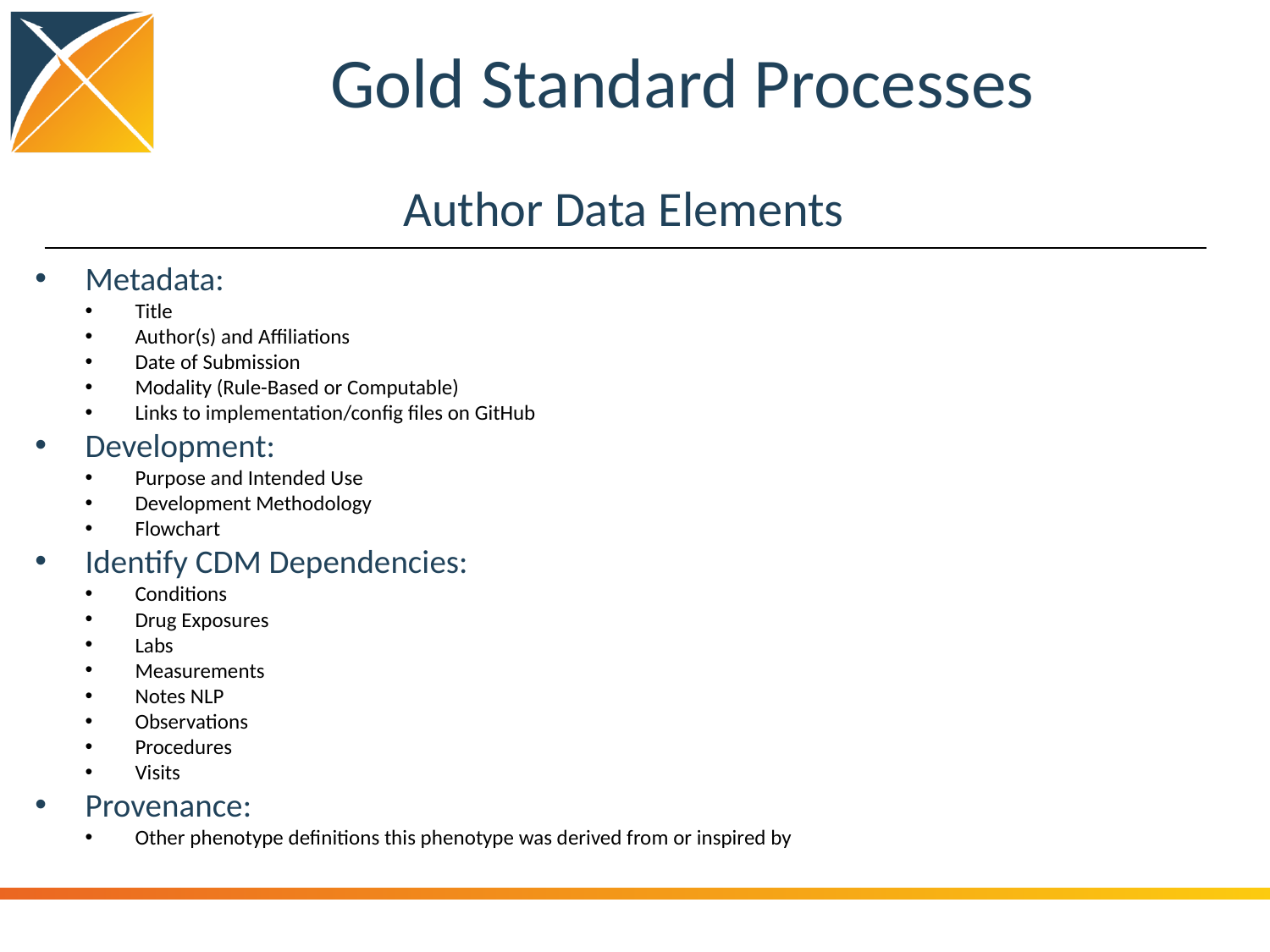

# Gold Standard Processes
Author Data Elements
Metadata:
Title
Author(s) and Affiliations
Date of Submission
Modality (Rule-Based or Computable)
Links to implementation/config files on GitHub
Development:
Purpose and Intended Use
Development Methodology
Flowchart
Identify CDM Dependencies:
Conditions
Drug Exposures
Labs
Measurements
Notes NLP
Observations
Procedures
Visits
Provenance:
Other phenotype definitions this phenotype was derived from or inspired by